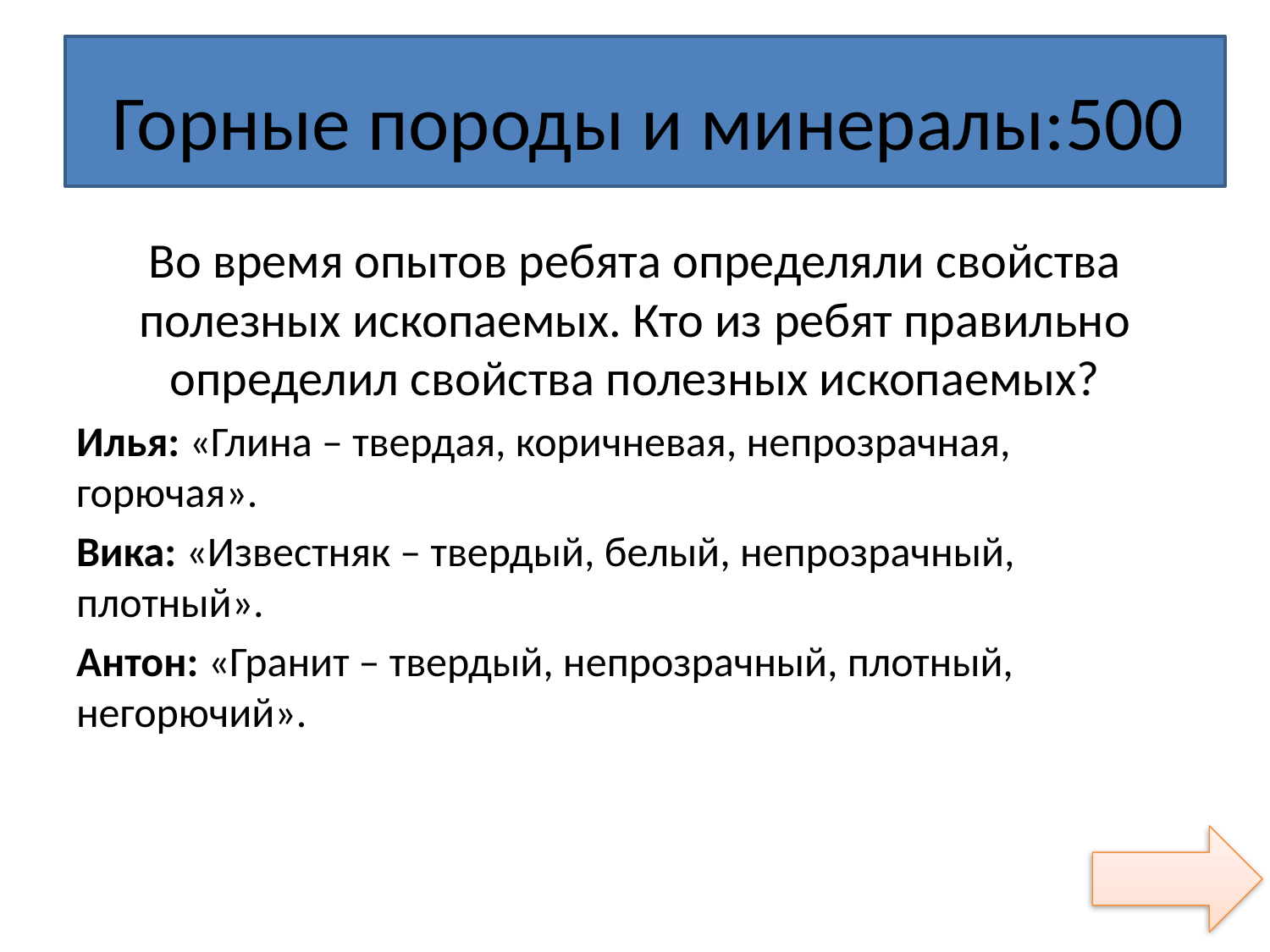

#
Горные породы и минералы:500
Во время опытов ребята определяли свойства полезных ископаемых. Кто из ребят правильно определил свойства полезных ископаемых?
Илья: «Глина – твердая, коричневая, непрозрачная, горючая».
Вика: «Известняк – твердый, белый, непрозрачный, плотный».
Антон: «Гранит – твердый, непрозрачный, плотный, негорючий».